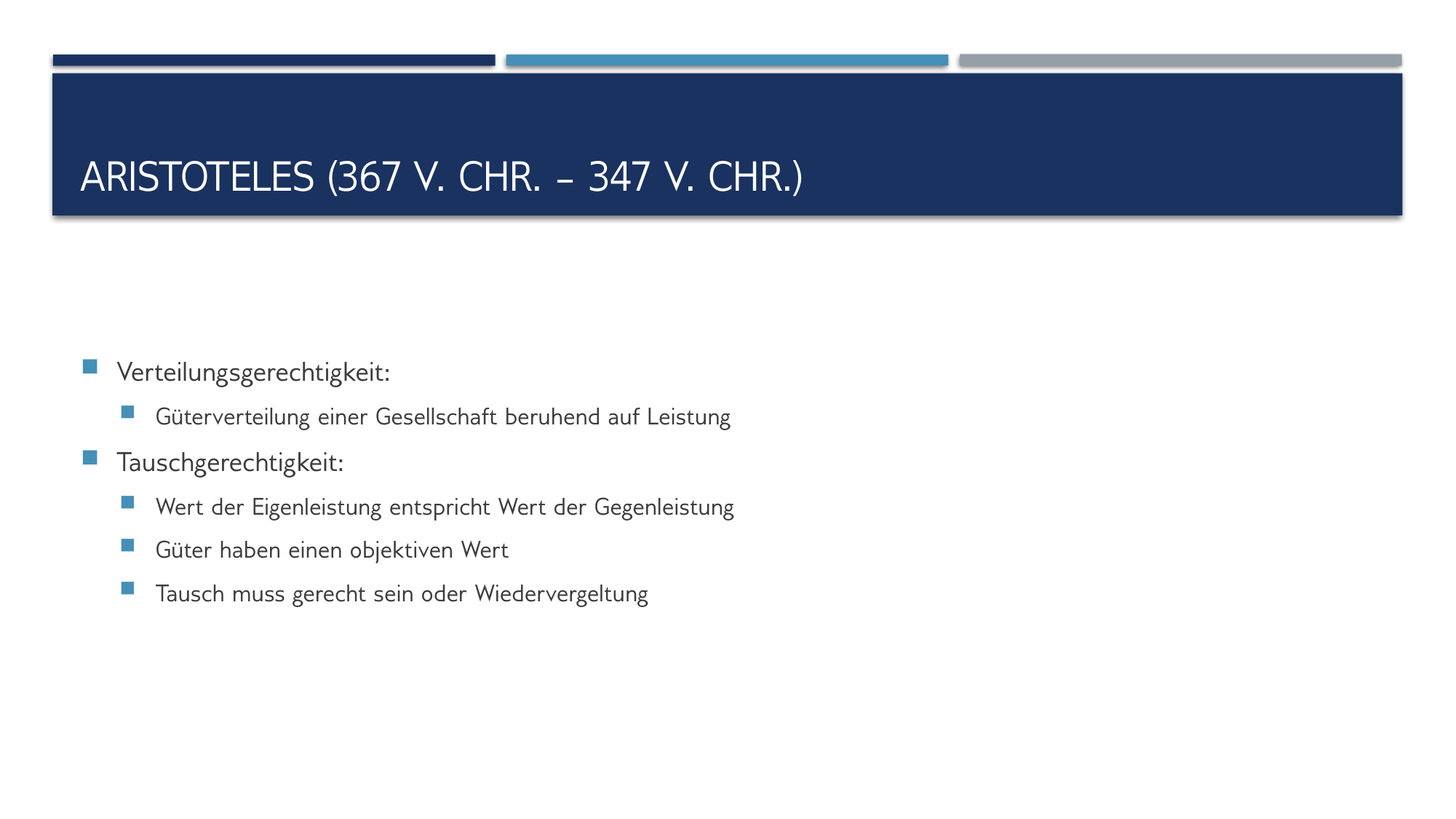

# Aristoteles (367 v. Chr. – 347 v. Chr.)
Verteilungsgerechtigkeit:
Güterverteilung einer Gesellschaft beruhend auf Leistung
Tauschgerechtigkeit:
Wert der Eigenleistung entspricht Wert der Gegenleistung
Güter haben einen objektiven Wert
Tausch muss gerecht sein oder Wiedervergeltung